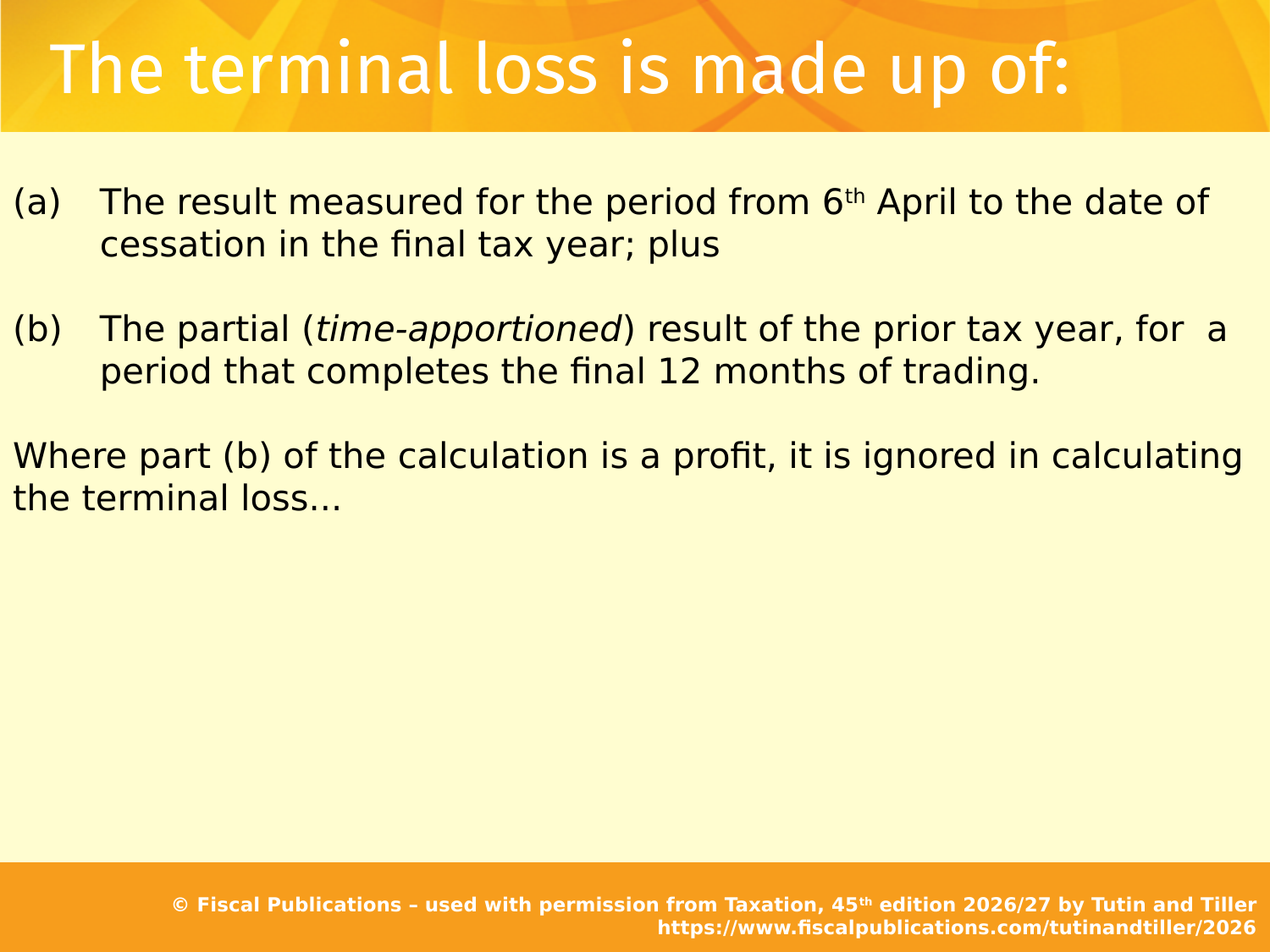

# The terminal loss is made up of:

(a)	The result measured for the period from 6th April to the date of cessation in the final tax year; plus

(b)	The partial (time-apportioned) result of the prior tax year, for  a period that completes the final 12 months of trading.

Where part (b) of the calculation is a profit, it is ignored in calculating the terminal loss...